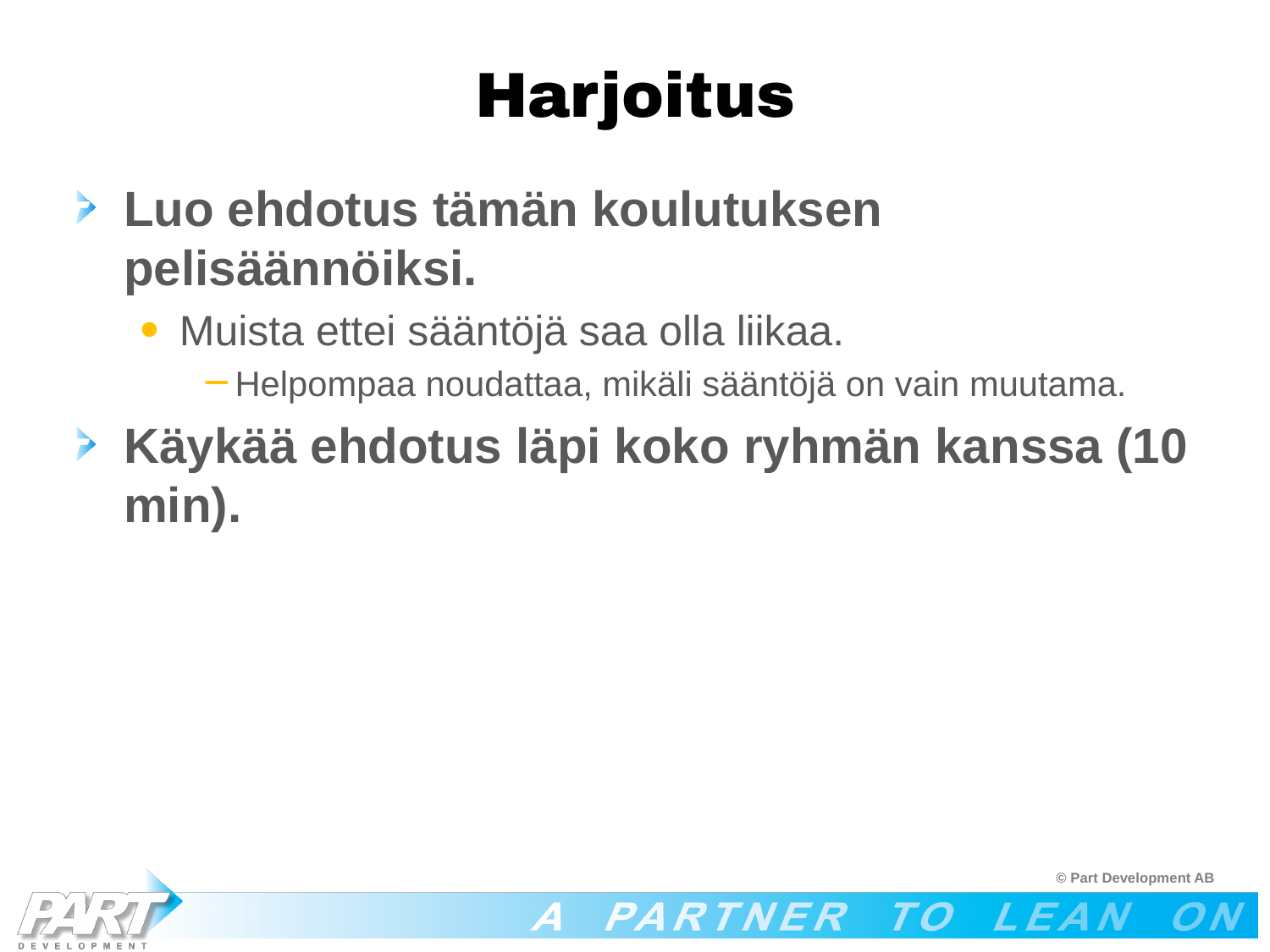

# Harjoitus
Luo ehdotus tämän koulutuksen pelisäännöiksi.
Muista ettei sääntöjä saa olla liikaa.
Helpompaa noudattaa, mikäli sääntöjä on vain muutama.
Käykää ehdotus läpi koko ryhmän kanssa (10 min).